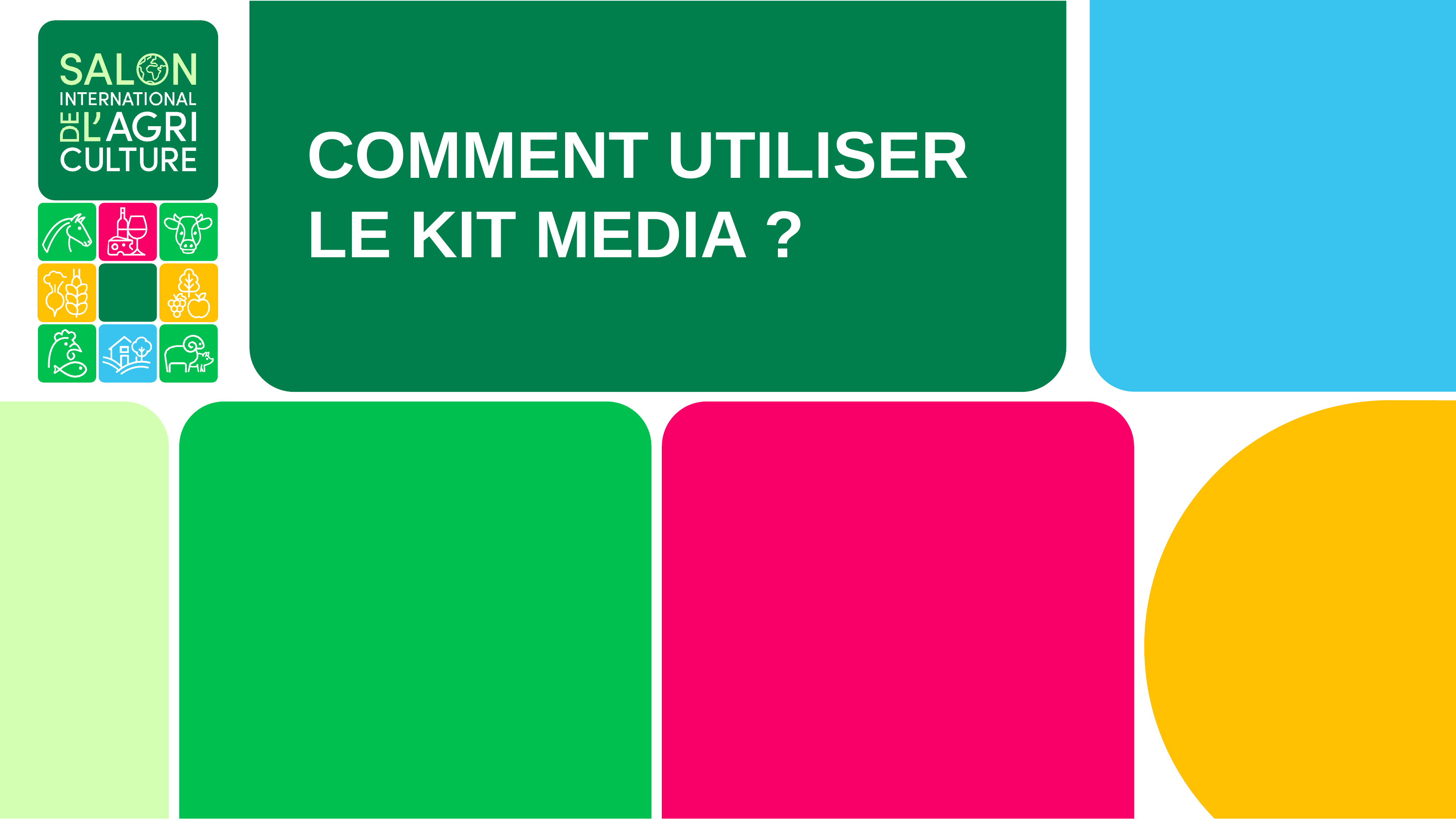

# Comment utiliser le kit media ?